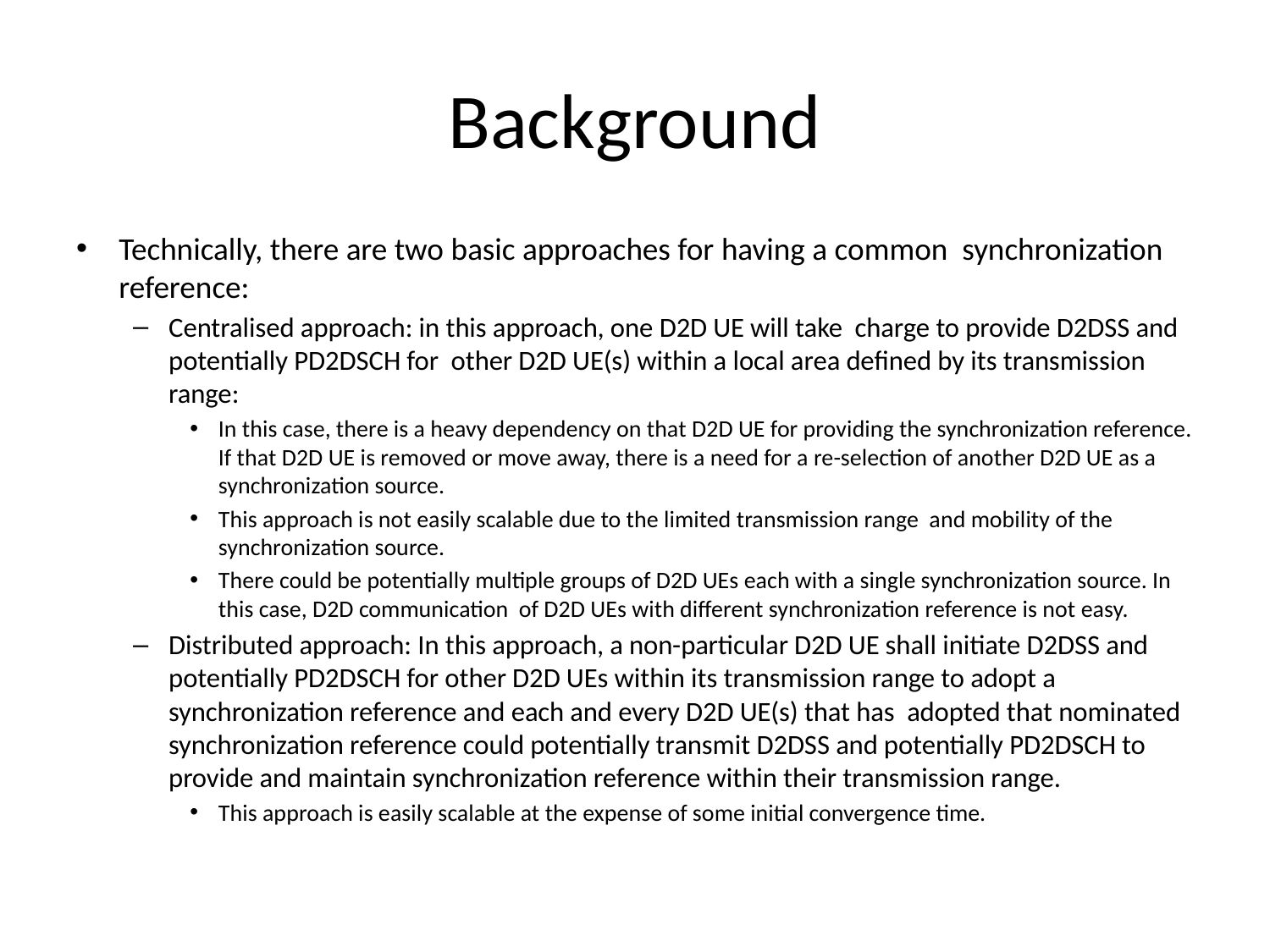

# Background
Technically, there are two basic approaches for having a common  synchronization reference:
Centralised approach: in this approach, one D2D UE will take  charge to provide D2DSS and potentially PD2DSCH for  other D2D UE(s) within a local area defined by its transmission range:
In this case, there is a heavy dependency on that D2D UE for providing the synchronization reference. If that D2D UE is removed or move away, there is a need for a re-selection of another D2D UE as a synchronization source.
This approach is not easily scalable due to the limited transmission range  and mobility of the  synchronization source.
There could be potentially multiple groups of D2D UEs each with a single synchronization source. In this case, D2D communication  of D2D UEs with different synchronization reference is not easy.
Distributed approach: In this approach, a non-particular D2D UE shall initiate D2DSS and potentially PD2DSCH for other D2D UEs within its transmission range to adopt a synchronization reference and each and every D2D UE(s) that has  adopted that nominated synchronization reference could potentially transmit D2DSS and potentially PD2DSCH to provide and maintain synchronization reference within their transmission range.
This approach is easily scalable at the expense of some initial convergence time.